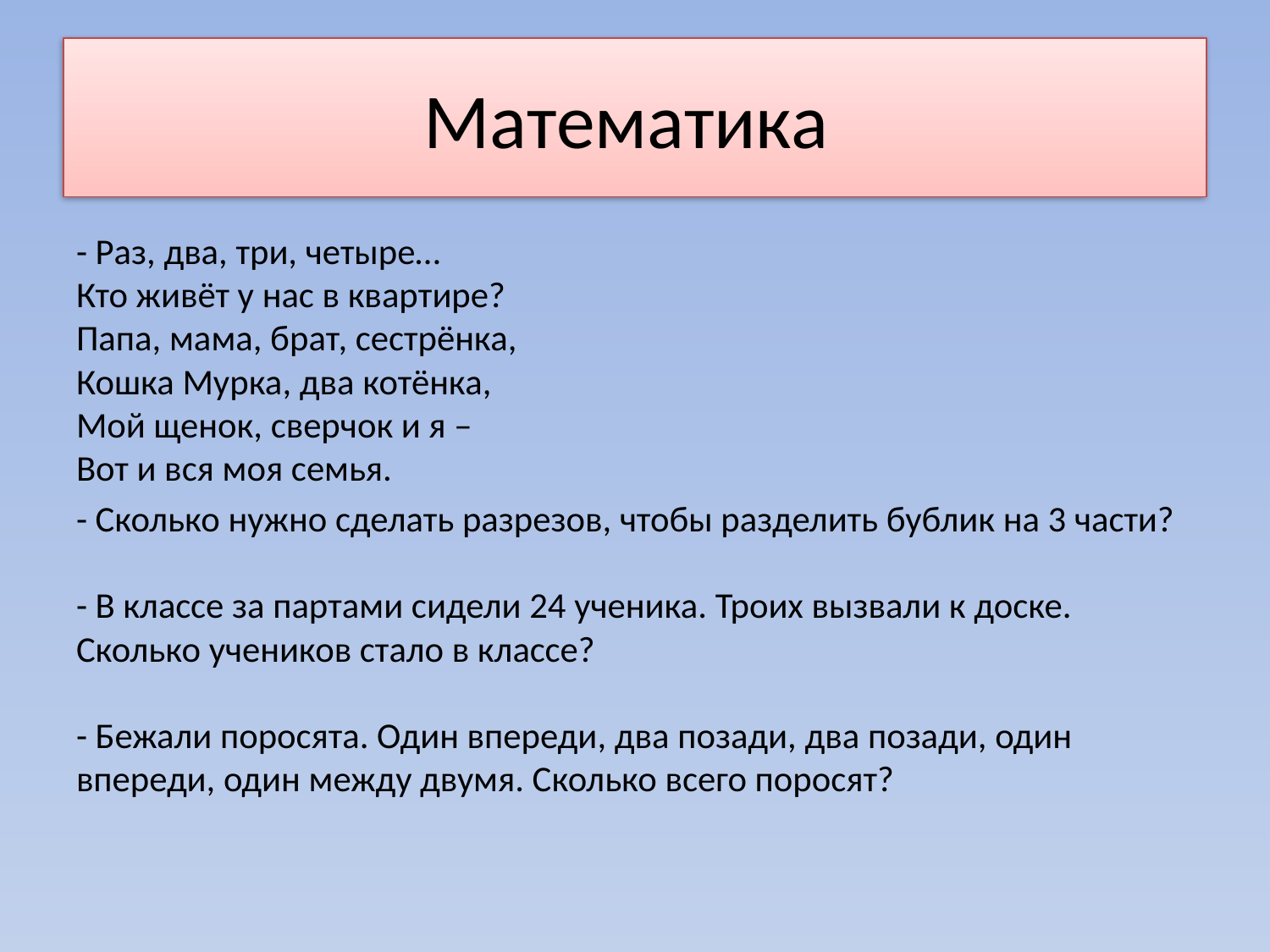

# Математика
- Раз, два, три, четыре…
Кто живёт у нас в квартире?
Папа, мама, брат, сестрёнка,
Кошка Мурка, два котёнка,
Мой щенок, сверчок и я – 
Вот и вся моя семья.
- Сколько нужно сделать разрезов, чтобы разделить бублик на 3 части?
- В классе за партами сидели 24 ученика. Троих вызвали к доске. Сколько учеников стало в классе?
- Бежали поросята. Один впереди, два позади, два позади, один впереди, один между двумя. Сколько всего поросят?